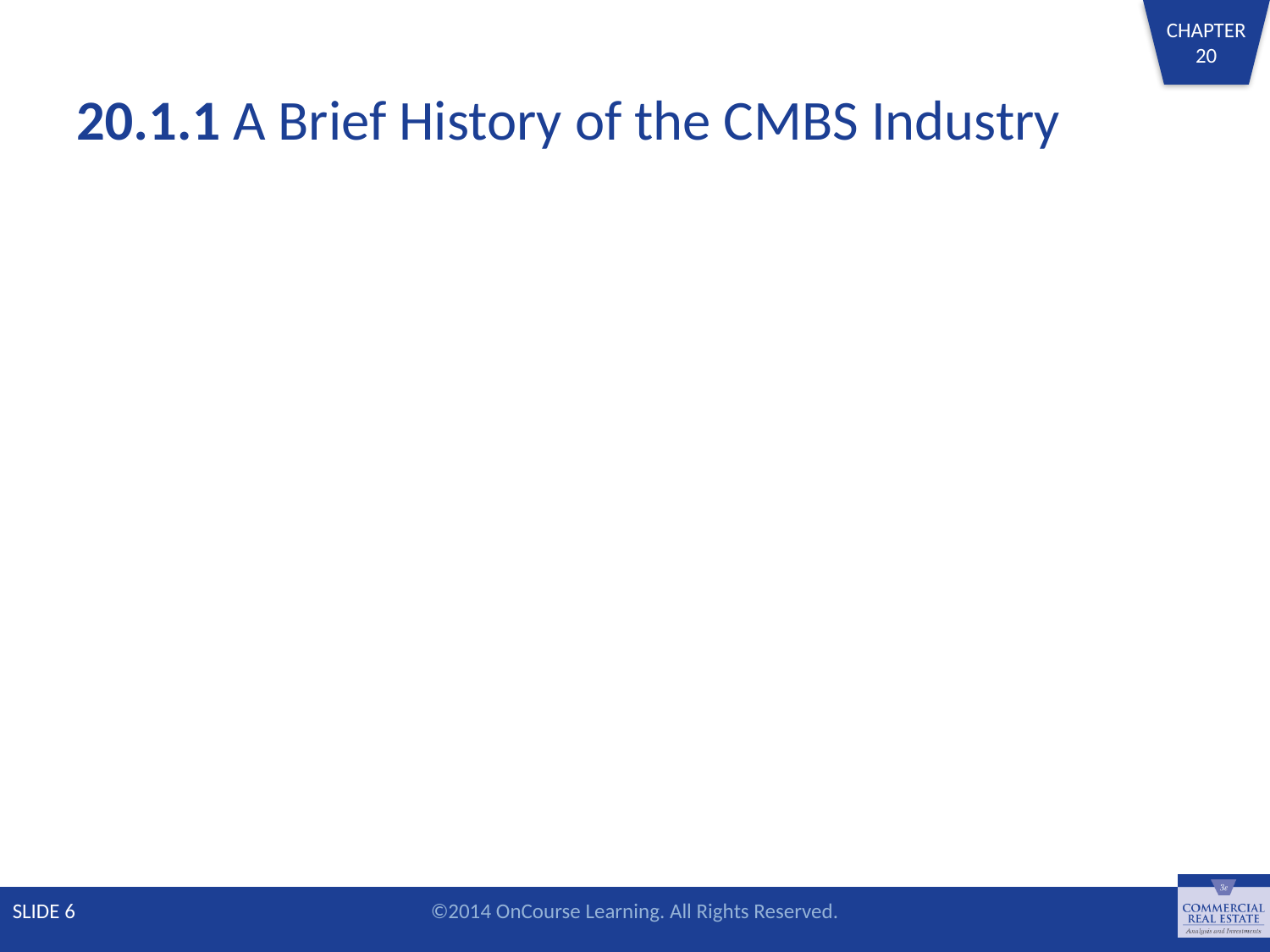

# 20.1.1 A Brief History of the CMBS Industry

SLIDE 6